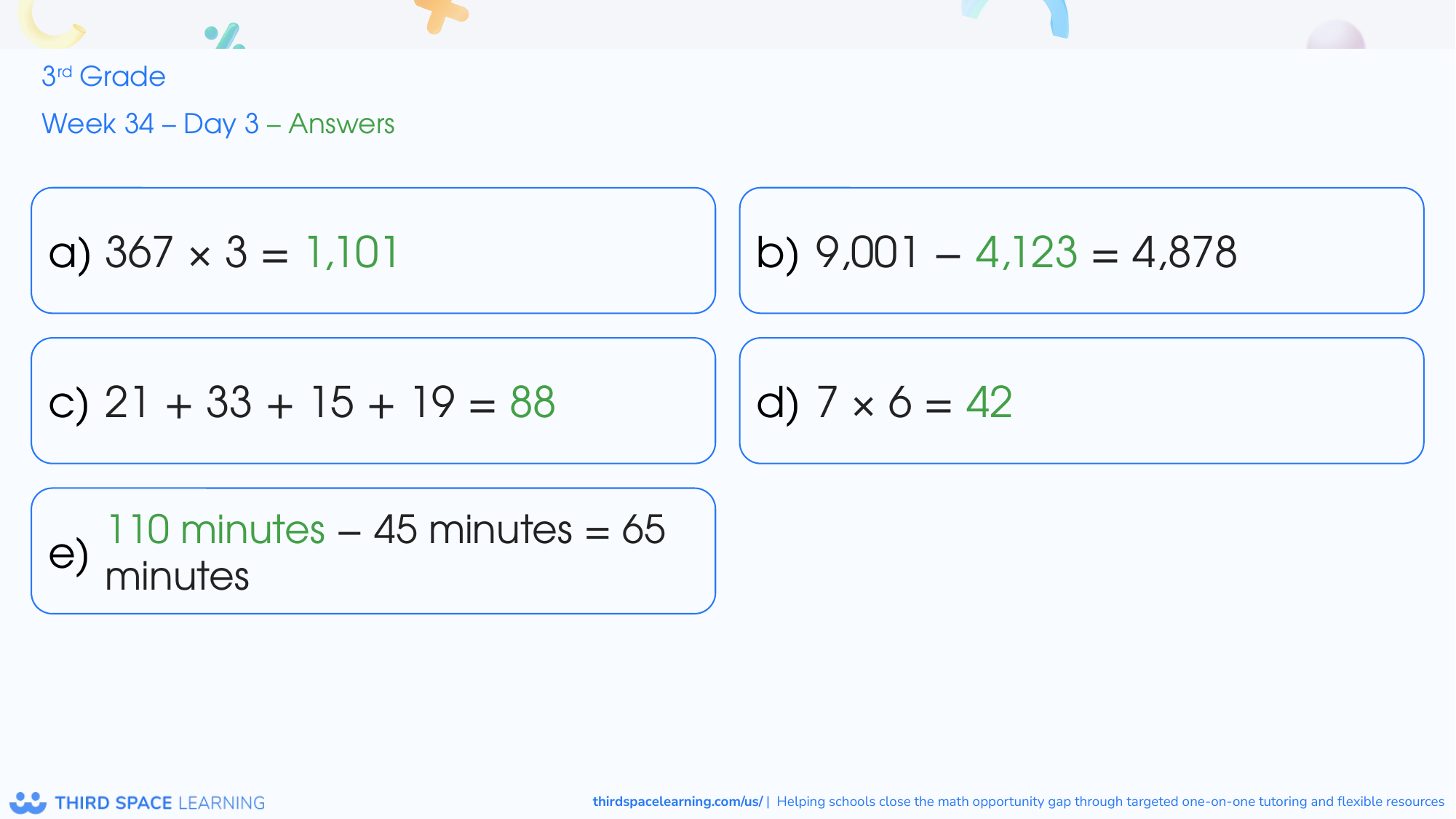

3rd Grade
Week 34 – Day 3 – Answers
367 × 3 = 1,101
9,001 − 4,123 = 4,878
21 + 33 + 15 + 19 = 88
7 × 6 = 42
110 minutes − 45 minutes = 65 minutes